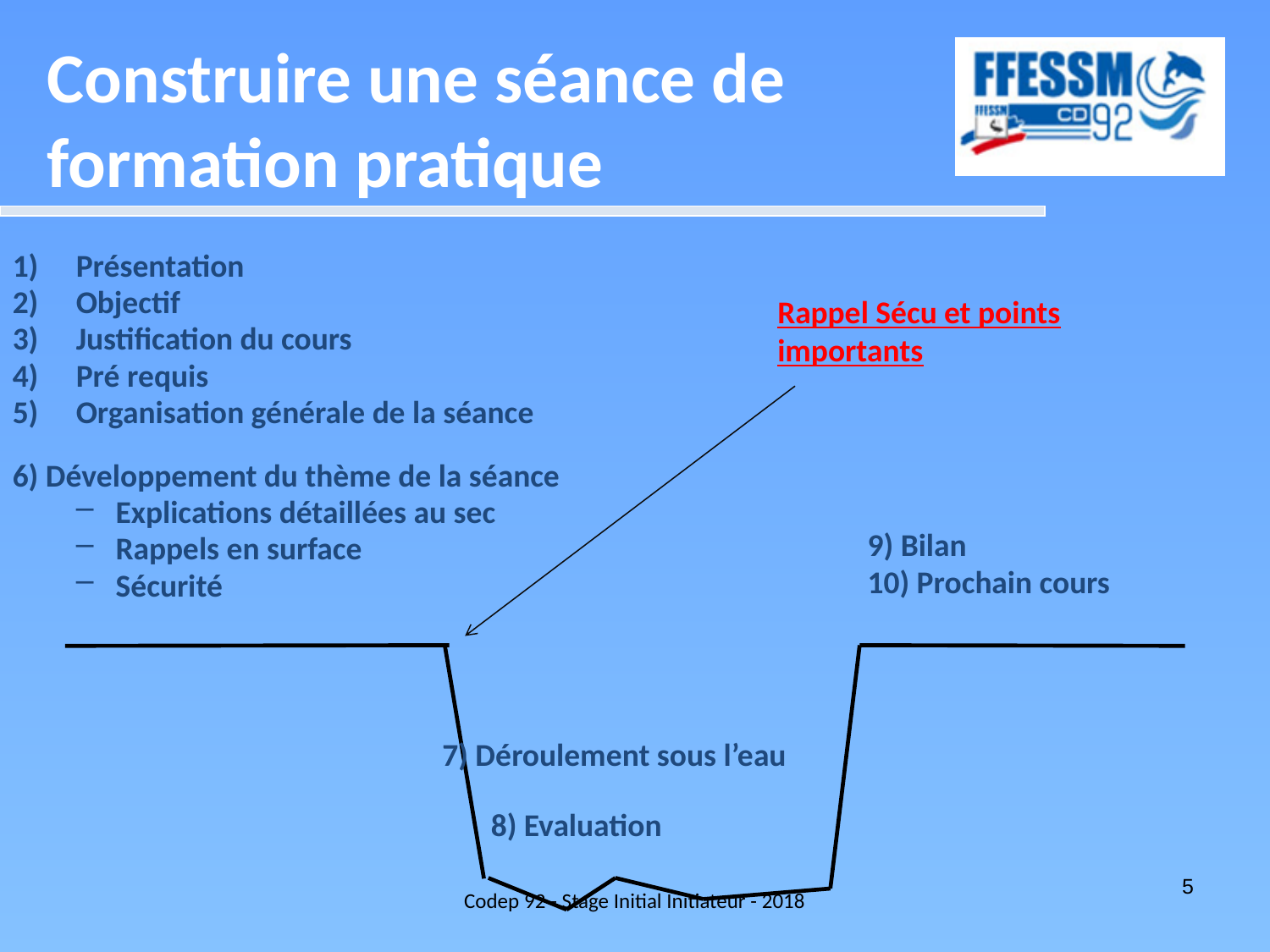

Construire une séance de formation pratique
Présentation
Objectif
Justification du cours
Pré requis
Organisation générale de la séance
Rappel Sécu et points importants
6) Développement du thème de la séance
Explications détaillées au sec
Rappels en surface
Sécurité
9) Bilan
10) Prochain cours

7) Déroulement sous l’eau
8) Evaluation
Codep 92 - Stage Initial Initiateur - 2018
5